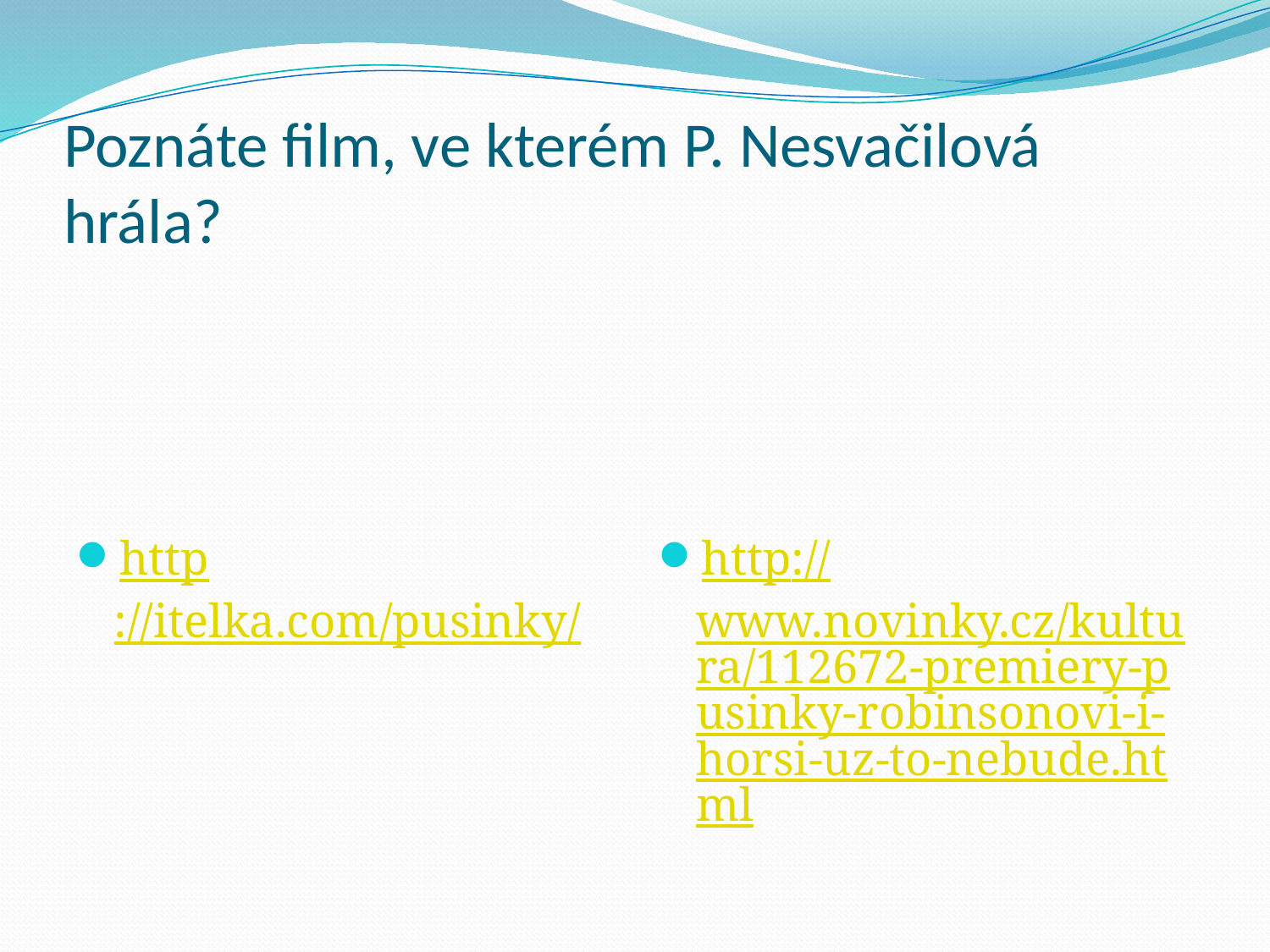

# Poznáte film, ve kterém P. Nesvačilová hrála?

http://itelka.com/pusinky/

http://www.novinky.cz/kultura/112672-premiery-pusinky-robinsonovi-i-horsi-uz-to-nebude.html